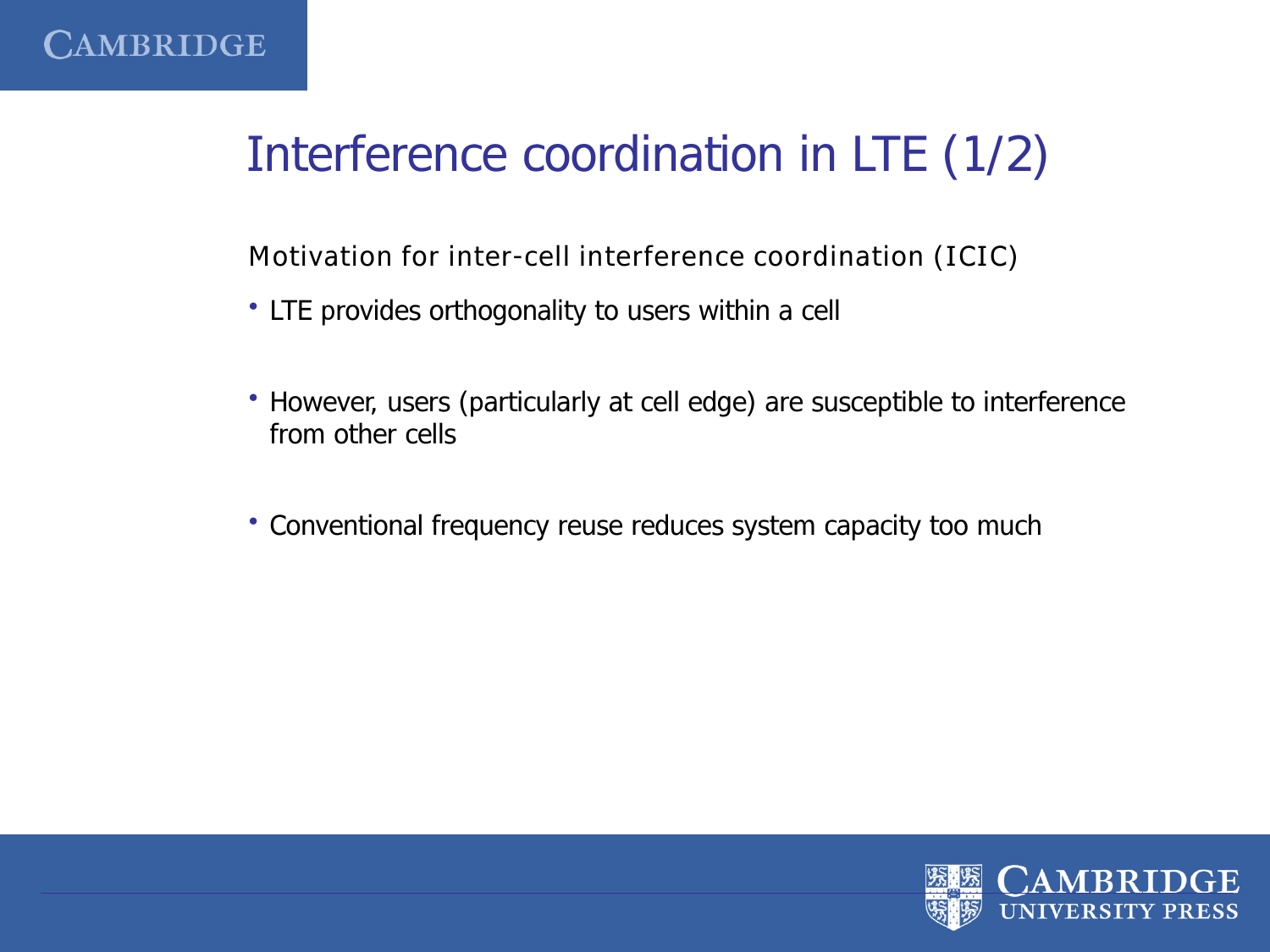

Interference coordination in LTE (1/2)
Motivation for inter-cell interference coordination (ICIC)
LTE provides orthogonality to users within a cell

However, users (particularly at cell edge) are susceptible to interference from other cells

Conventional frequency reuse reduces system capacity too much